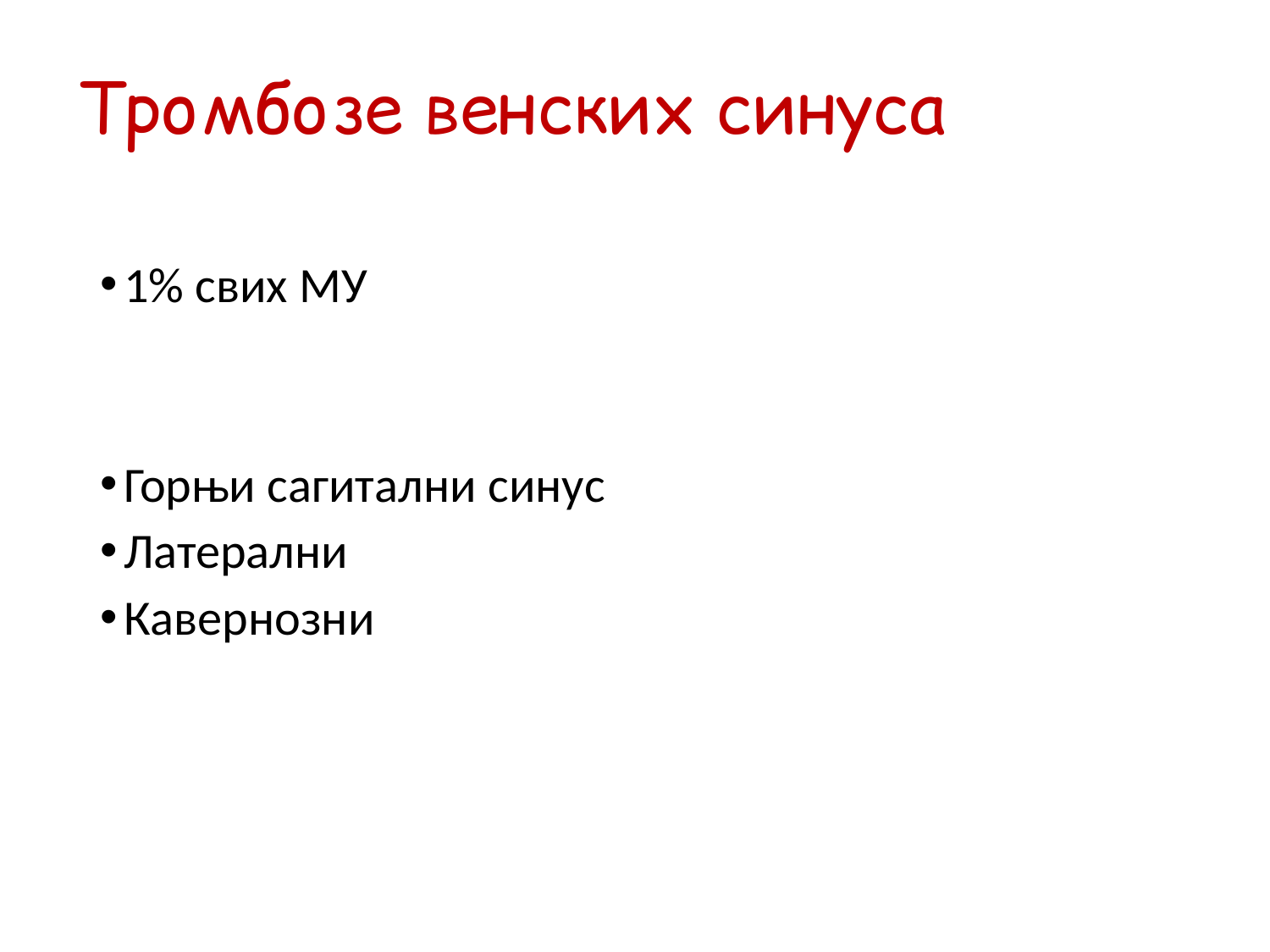

# Тромбозе венских синуса
1% свих МУ

Горњи сагитални синус
Латерални
Кавернозни